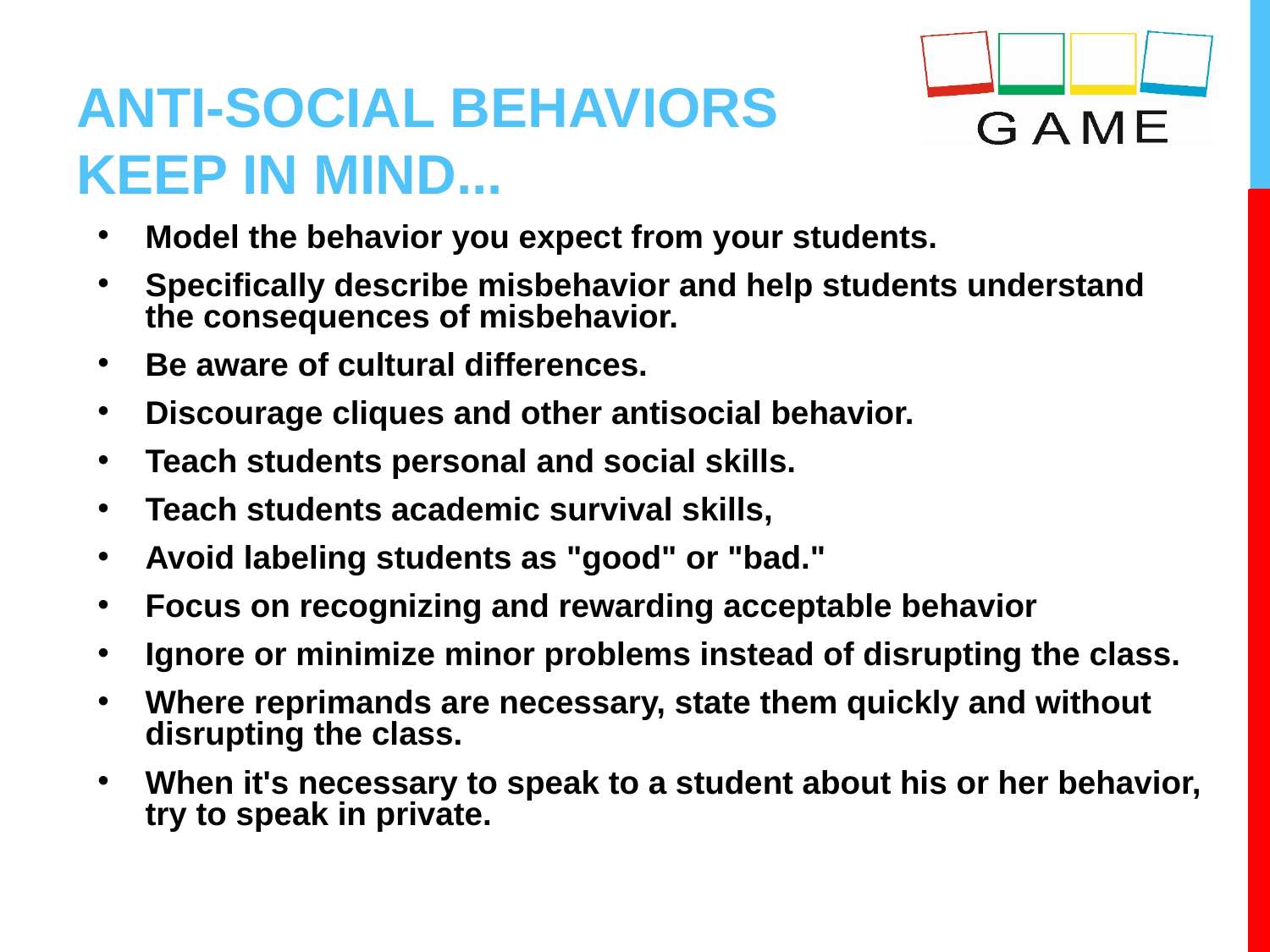

# ANTI-SOCIAL BEHAVIORS KEEP IN MIND...
Model the behavior you expect from your students.
Specifically describe misbehavior and help students understand the consequences of misbehavior.
Be aware of cultural differences.
Discourage cliques and other antisocial behavior.
Teach students personal and social skills.
Teach students academic survival skills,
Avoid labeling students as "good" or "bad."
Focus on recognizing and rewarding acceptable behavior
Ignore or minimize minor problems instead of disrupting the class.
Where reprimands are necessary, state them quickly and without disrupting the class.
When it's necessary to speak to a student about his or her behavior, try to speak in private.